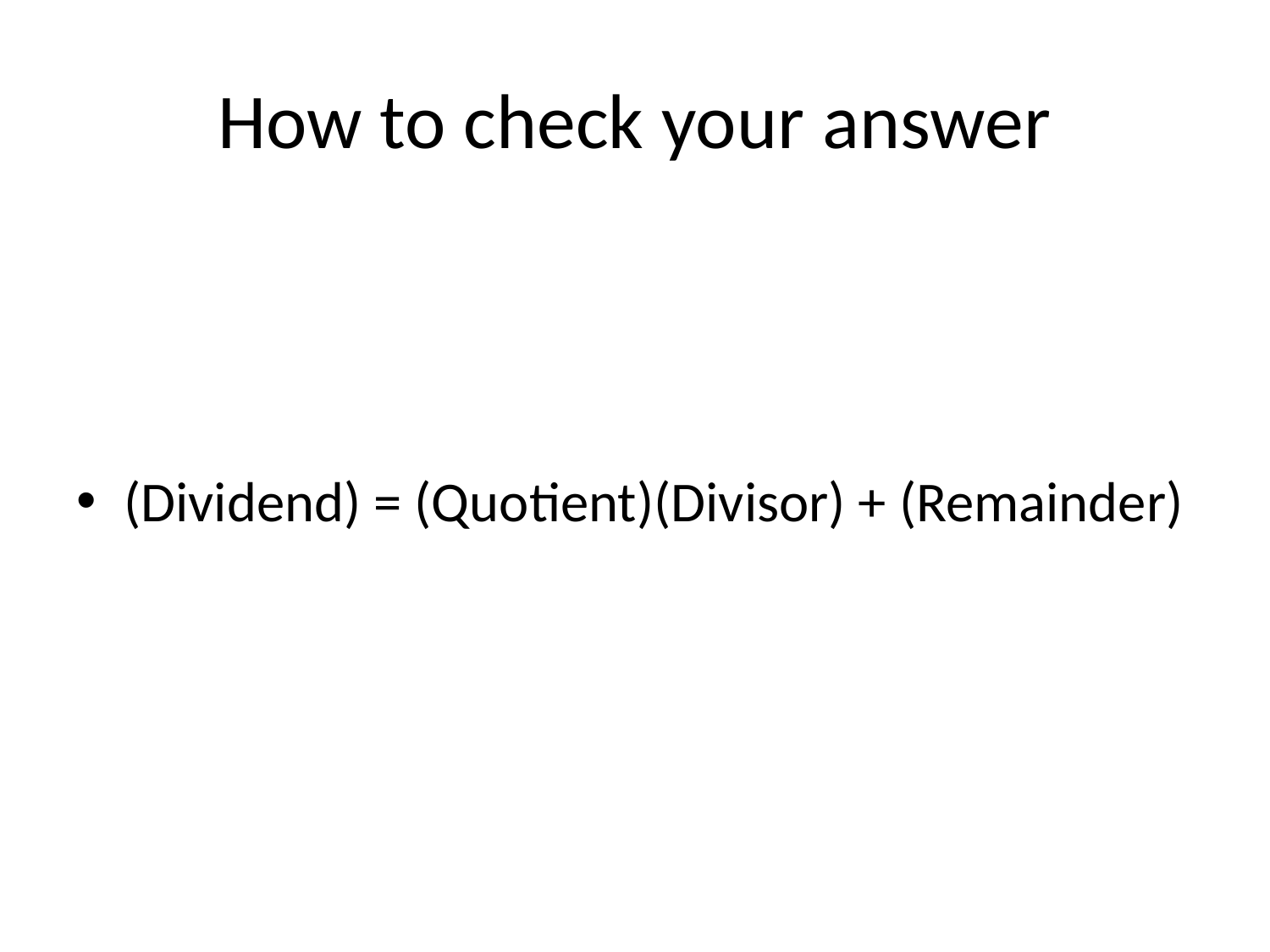

# How to check your answer

(Dividend) = (Quotient)(Divisor) + (Remainder)